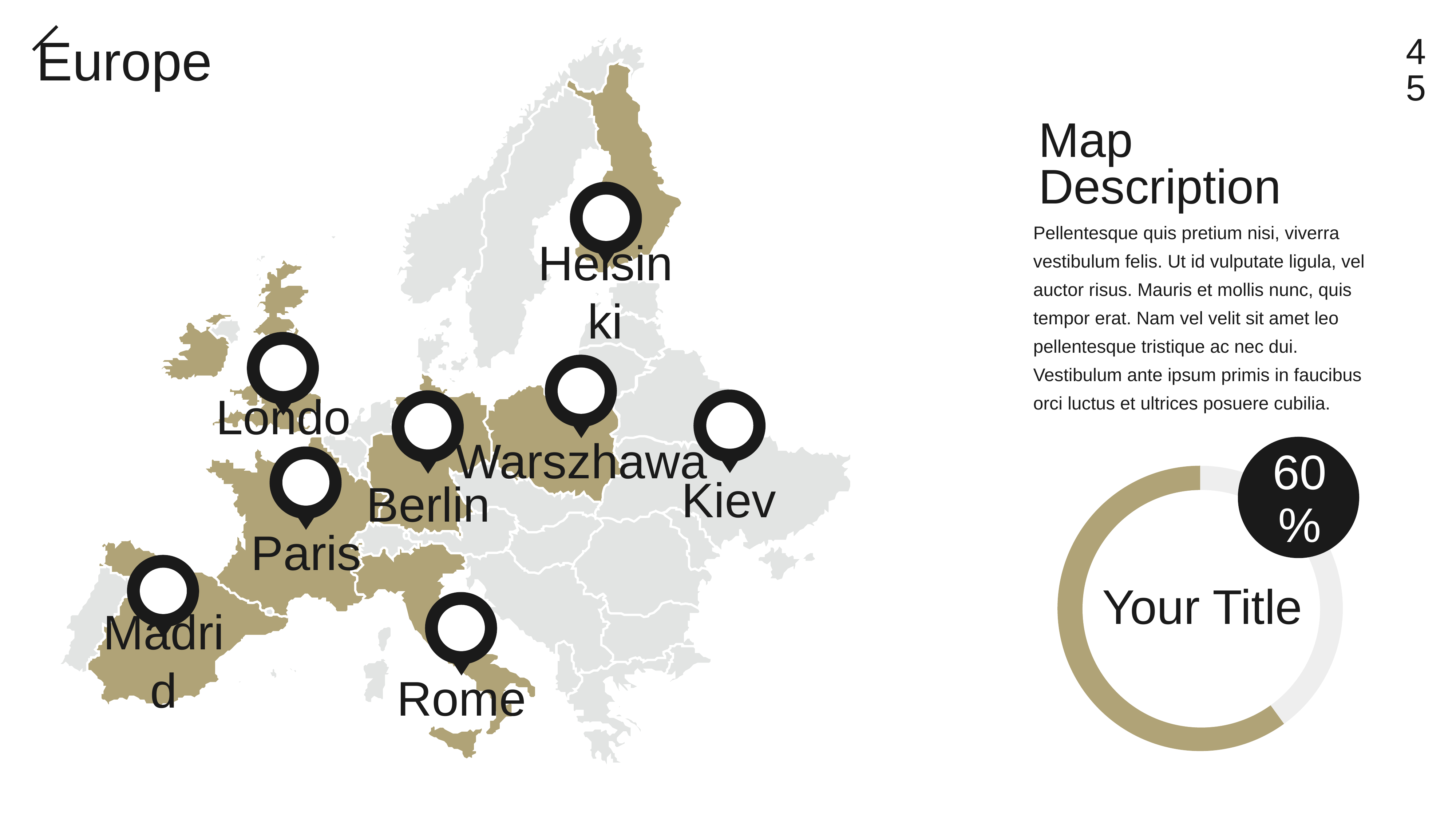

45
Europe

Map Description

Pellentesque quis pretium nisi, viverra vestibulum felis. Ut id vulputate ligula, vel auctor risus. Mauris et mollis nunc, quis tempor erat. Nam vel velit sit amet leo pellentesque tristique ac nec dui. Vestibulum ante ipsum primis in faucibus orci luctus et ultrices posuere cubilia.
Helsinki

London
Warszhawa

### Chart

| Category | 2016 |
|---|---|
| Background fill | 40.0 |
| Data | 60.0 |
Kiev
60%
Berlin

Paris

Your Title

Madrid
Rome